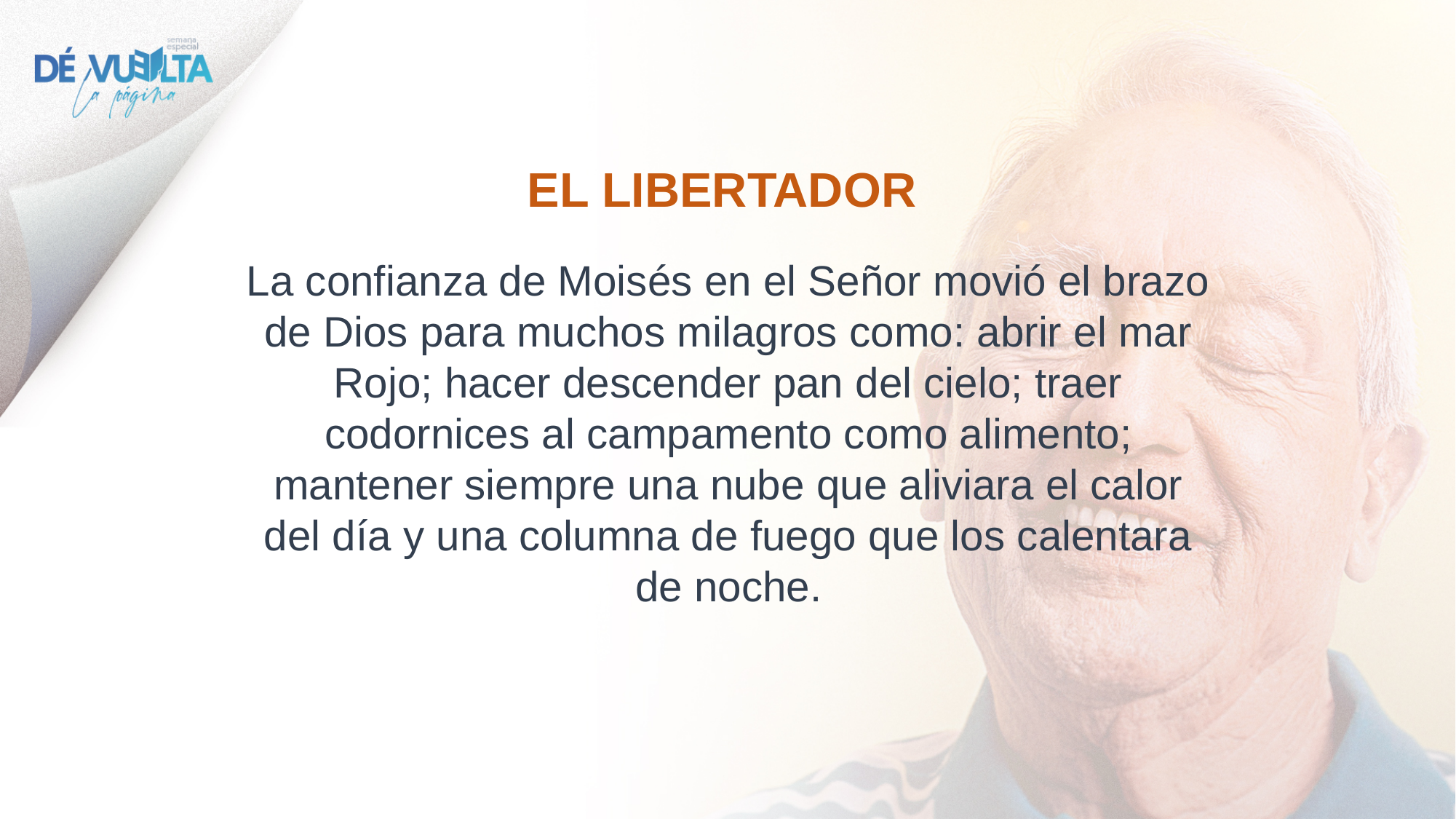

EL LIBERTADOR
La confianza de Moisés en el Señor movió el brazo de Dios para muchos milagros como: abrir el mar Rojo; hacer descender pan del cielo; traer codornices al campamento como alimento; mantener siempre una nube que aliviara el calor del día y una columna de fuego que los calentara de noche.